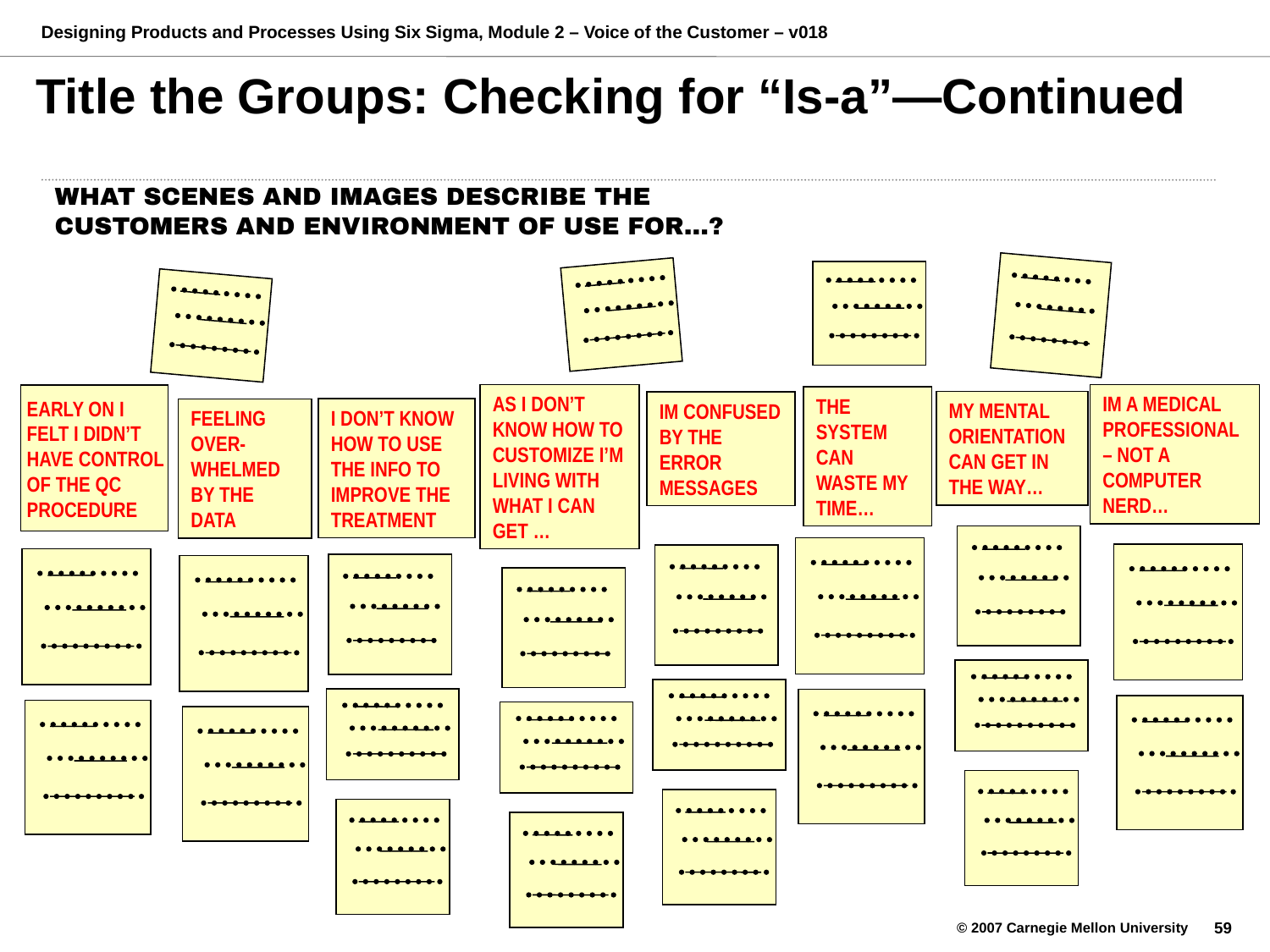

# Title the Groups: Checking for “Is-a”—Continued
WHAT SCENES AND IMAGES DESCRIBE THE CUSTOMERS AND ENVIRONMENT OF USE FOR…?

AS I DON’T KNOW HOW TO CUSTOMIZE I’M LIVING WITH WHAT I CAN GET …
IM A MEDICAL PROFESSIONAL – NOT A COMPUTER NERD…

THE SYSTEM CAN WASTE MY TIME…
EARLY ON I
FELT I DIDN’T HAVE CONTROL OF THE QC PROCEDURE
MY MENTAL ORIENTATION CAN GET IN THE WAY…
IM CONFUSED BY THE ERROR MESSAGES
I DON’T KNOW HOW TO USE THE INFO TO IMPROVE THE TREATMENT
FEELING OVER-
WHELMED BY THE DATA